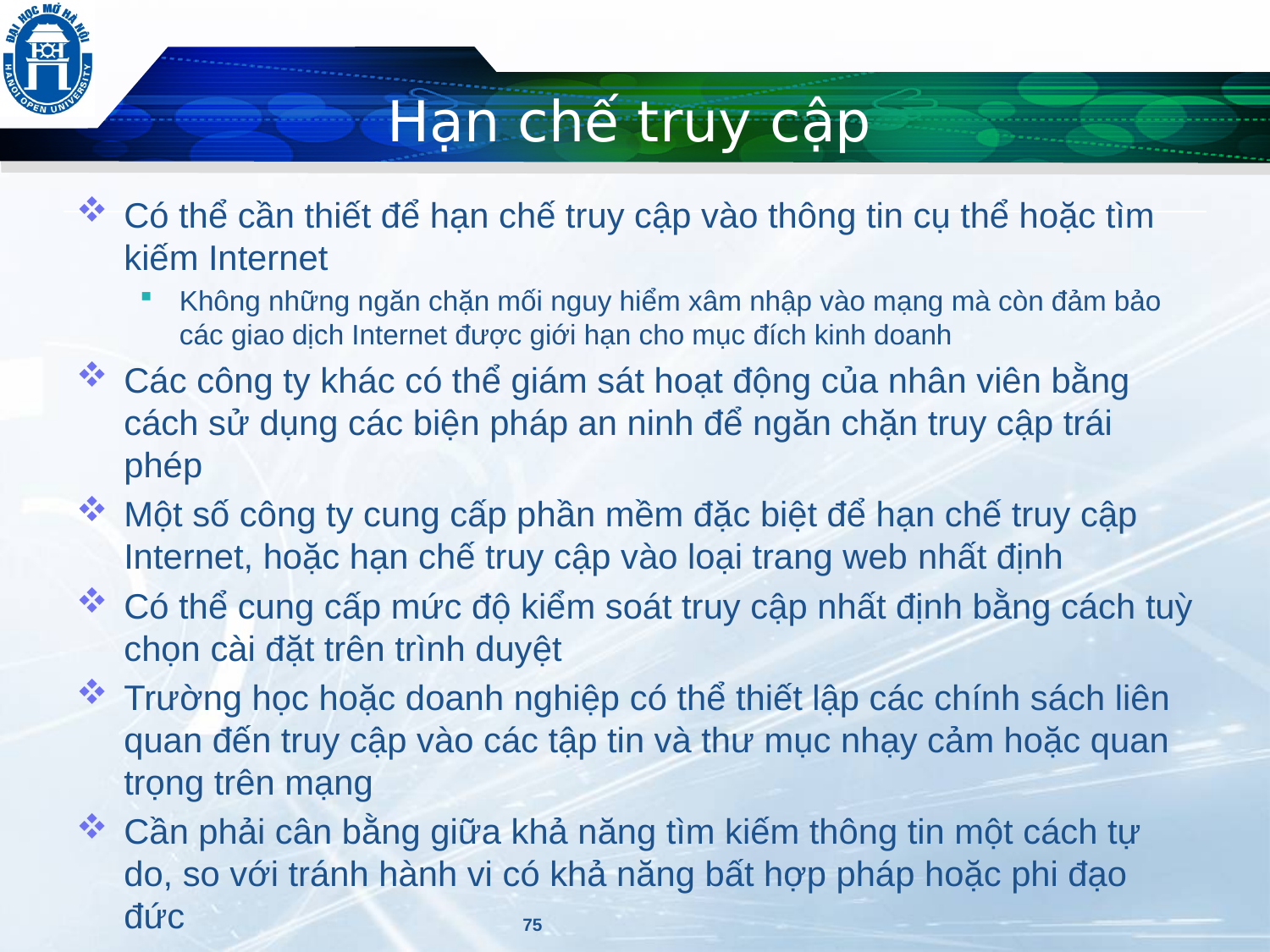

# Hạn chế truy cập
Có thể cần thiết để hạn chế truy cập vào thông tin cụ thể hoặc tìm kiếm Internet
Không những ngăn chặn mối nguy hiểm xâm nhập vào mạng mà còn đảm bảo các giao dịch Internet được giới hạn cho mục đích kinh doanh
Các công ty khác có thể giám sát hoạt động của nhân viên bằng cách sử dụng các biện pháp an ninh để ngăn chặn truy cập trái phép
Một số công ty cung cấp phần mềm đặc biệt để hạn chế truy cập Internet, hoặc hạn chế truy cập vào loại trang web nhất định
Có thể cung cấp mức độ kiểm soát truy cập nhất định bằng cách tuỳ chọn cài đặt trên trình duyệt
Trường học hoặc doanh nghiệp có thể thiết lập các chính sách liên quan đến truy cập vào các tập tin và thư mục nhạy cảm hoặc quan trọng trên mạng
Cần phải cân bằng giữa khả năng tìm kiếm thông tin một cách tự do, so với tránh hành vi có khả năng bất hợp pháp hoặc phi đạo đức

75